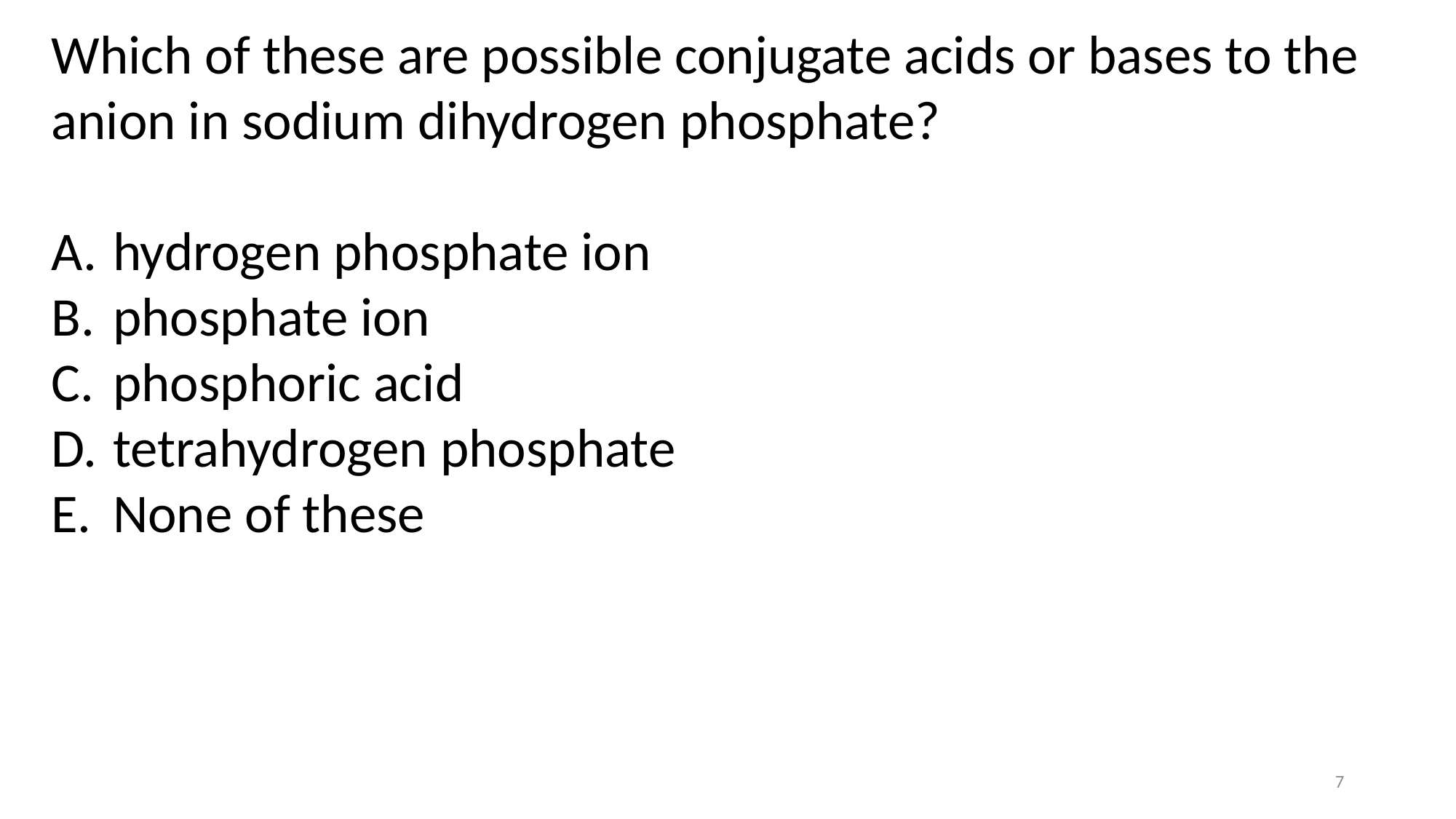

Which of these are possible conjugate acids or bases to the anion in sodium dihydrogen phosphate?

hydrogen phosphate ion
phosphate ion
phosphoric acid
tetrahydrogen phosphate
None of these
7